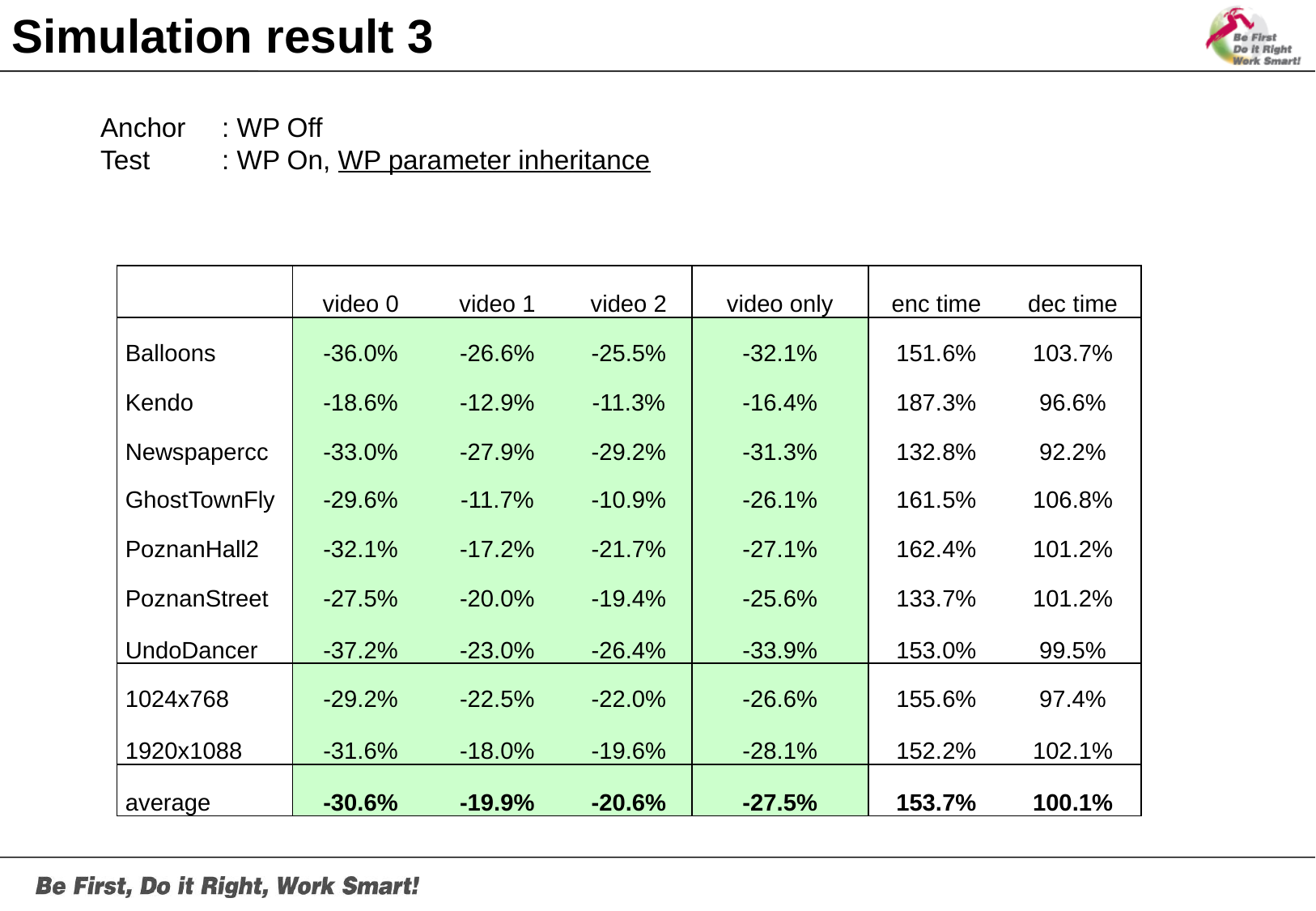

Simulation result 3
Anchor	: WP Off
Test    	: WP On, WP parameter inheritance

|  | video 0 | video 1 | video 2 | video only | enc time | dec time |
| --- | --- | --- | --- | --- | --- | --- |
| Balloons | -36.0% | -26.6% | -25.5% | -32.1% | 151.6% | 103.7% |
| Kendo | -18.6% | -12.9% | -11.3% | -16.4% | 187.3% | 96.6% |
| Newspapercc | -33.0% | -27.9% | -29.2% | -31.3% | 132.8% | 92.2% |
| GhostTownFly | -29.6% | -11.7% | -10.9% | -26.1% | 161.5% | 106.8% |
| PoznanHall2 | -32.1% | -17.2% | -21.7% | -27.1% | 162.4% | 101.2% |
| PoznanStreet | -27.5% | -20.0% | -19.4% | -25.6% | 133.7% | 101.2% |
| UndoDancer | -37.2% | -23.0% | -26.4% | -33.9% | 153.0% | 99.5% |
| 1024x768 | -29.2% | -22.5% | -22.0% | -26.6% | 155.6% | 97.4% |
| 1920x1088 | -31.6% | -18.0% | -19.6% | -28.1% | 152.2% | 102.1% |
| average | -30.6% | -19.9% | -20.6% | -27.5% | 153.7% | 100.1% |